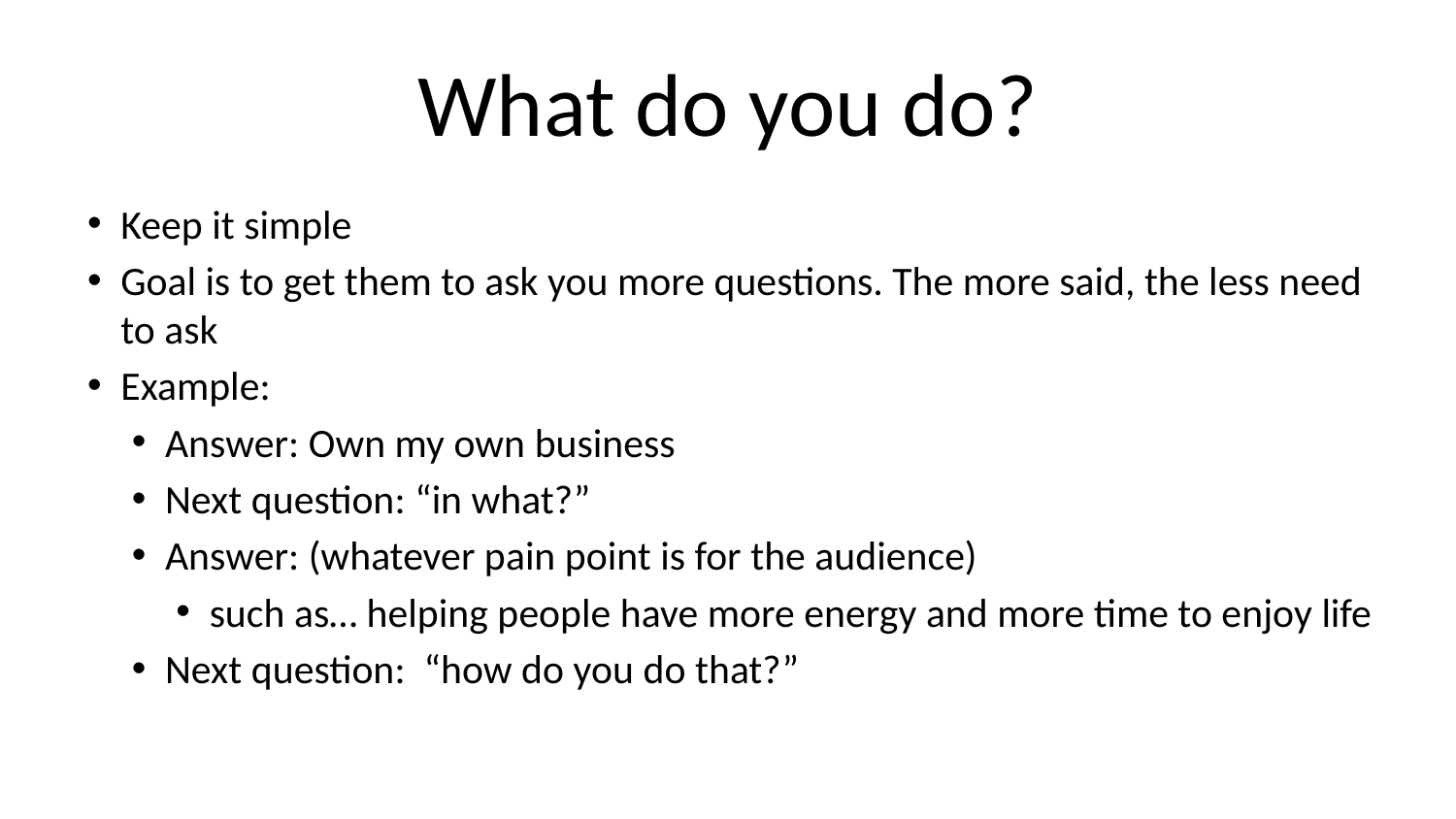

# What do you do?
Keep it simple
Goal is to get them to ask you more questions. The more said, the less need to ask
Example:
Answer: Own my own business
Next question: “in what?”
Answer: (whatever pain point is for the audience)
such as… helping people have more energy and more time to enjoy life
Next question:  “how do you do that?”